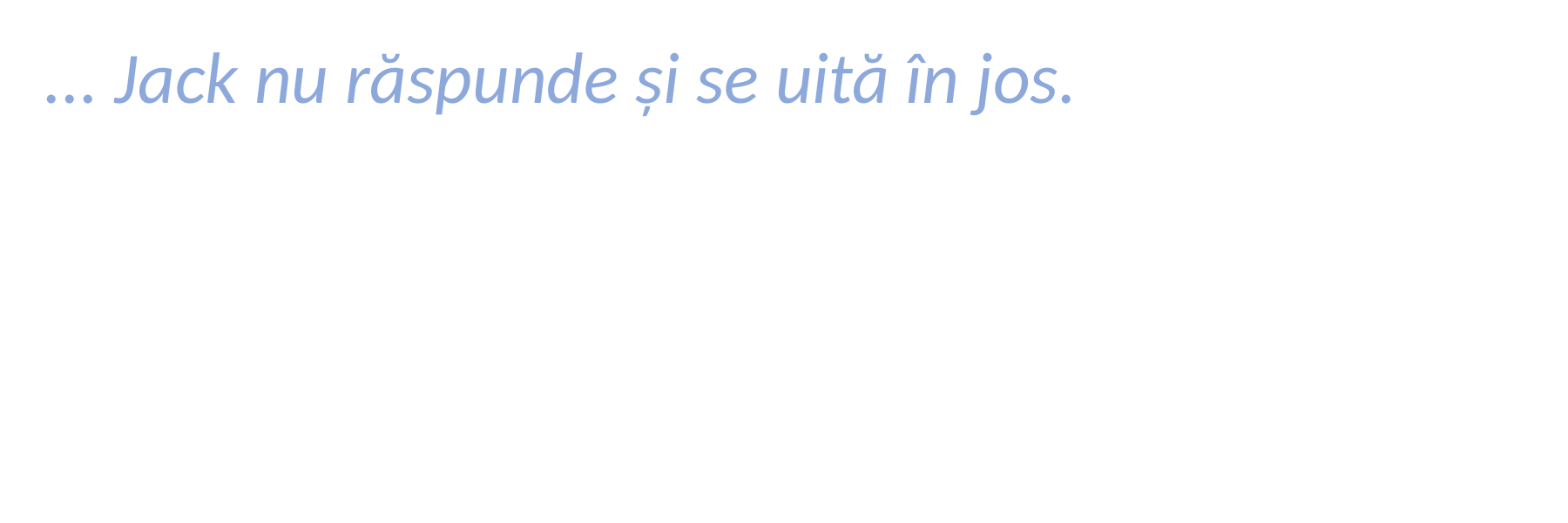

... Jack nu răspunde și se uită în jos.